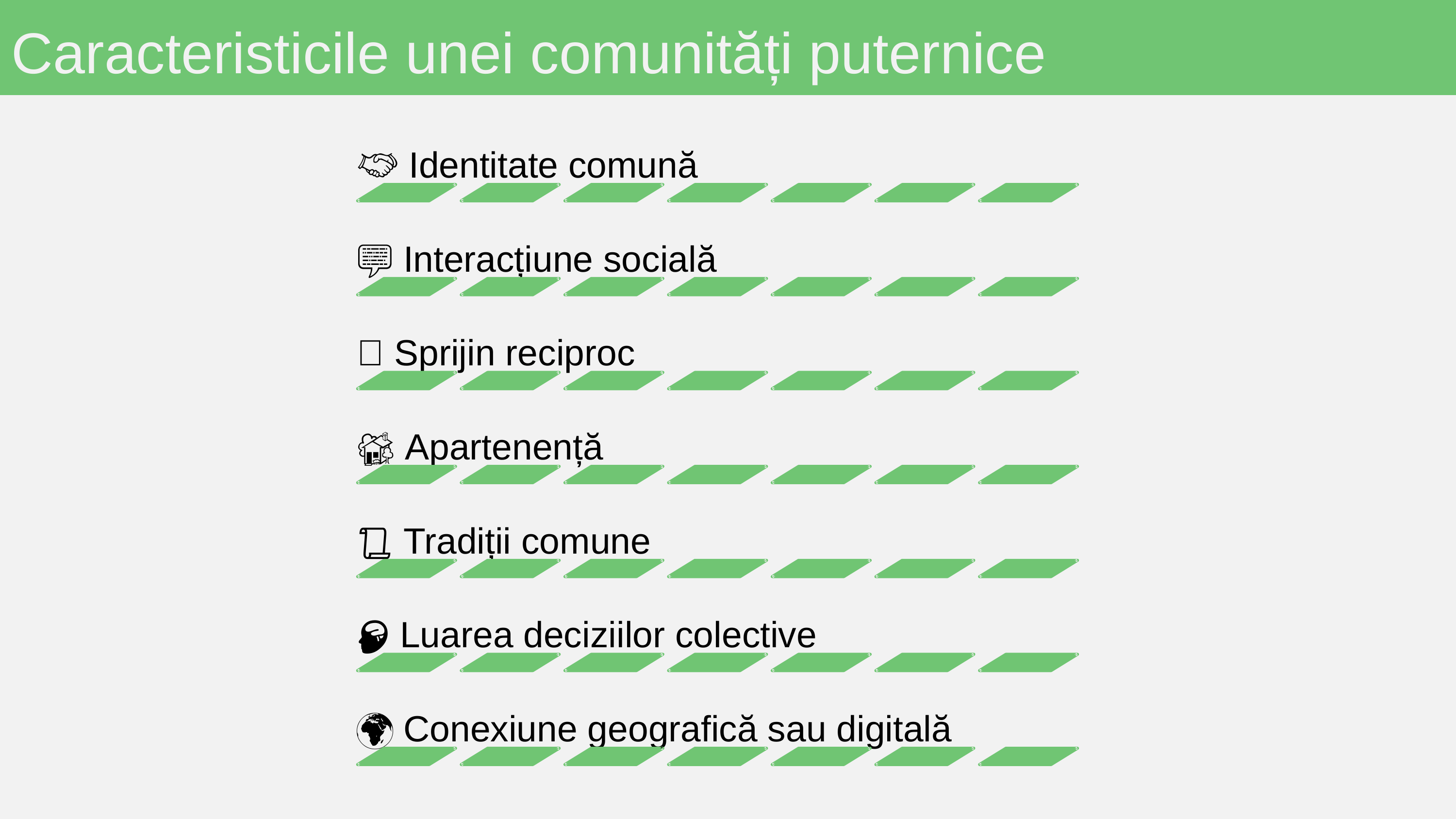

Caracteristicile unei comunități puternice

🤝 Identitate comună

💬 Interacțiune socială

🧩 Sprijin reciproc

🏡 Apartenență

📜 Tradiții comune

🧠 Luarea deciziilor colective

🌍 Conexiune geografică sau digitală